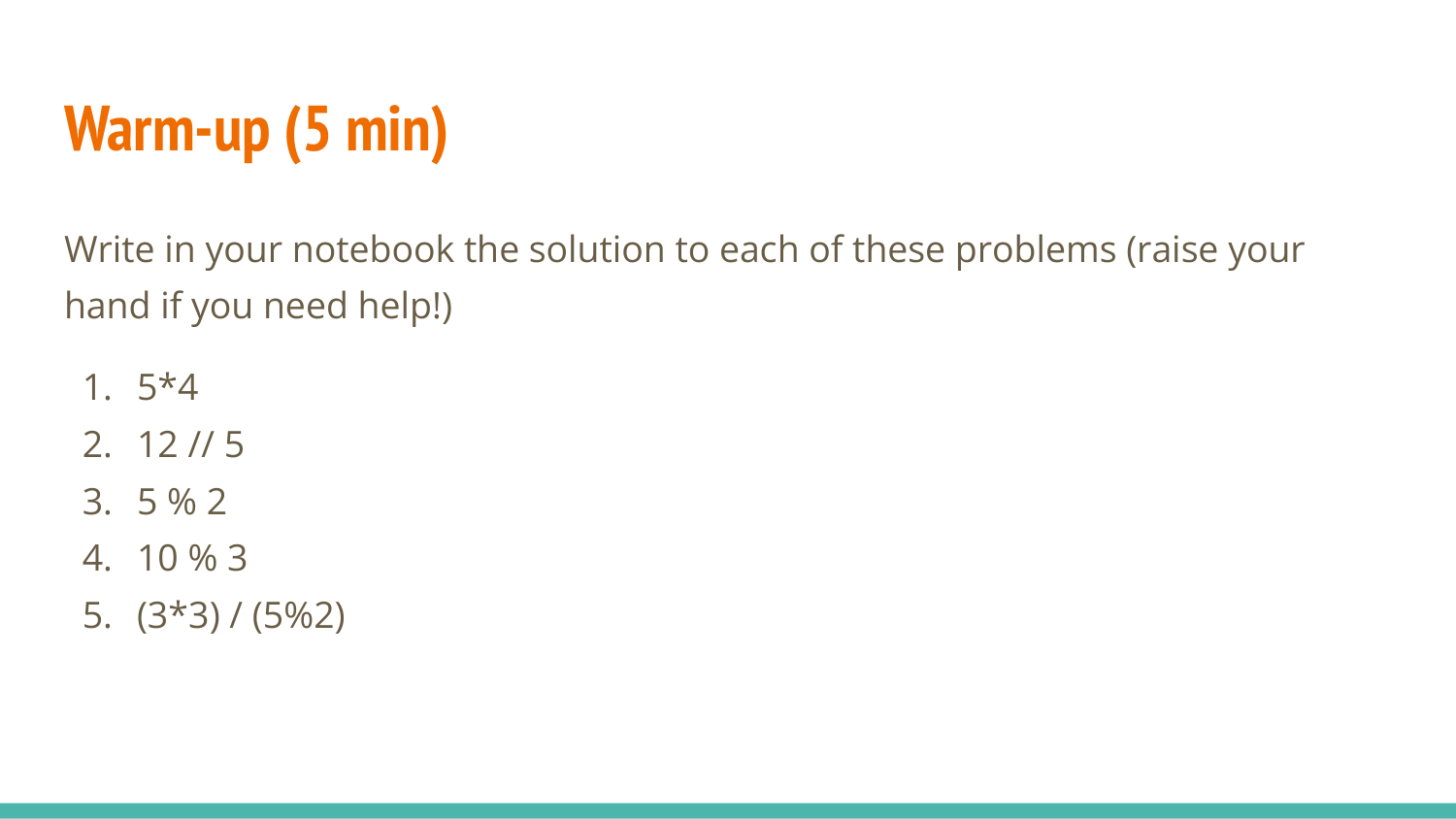

# Warm-up (5 min)
Write in your notebook the solution to each of these problems (raise your hand if you need help!)
5*4
12 // 5
5 % 2
10 % 3
(3*3) / (5%2)